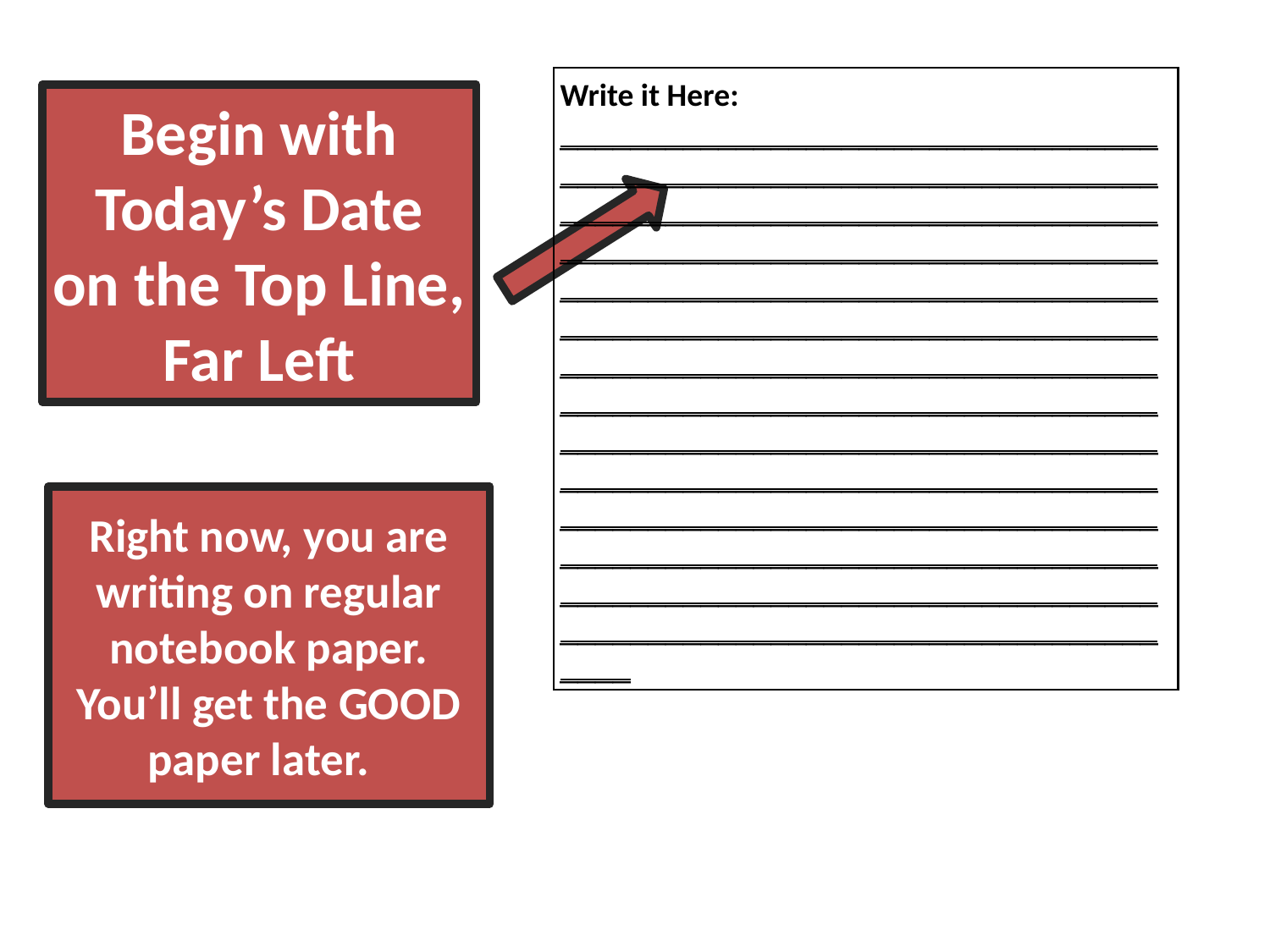

Write it Here: ________________________________________________________________________________________________________________________________________________________________________________________________________________________________________________________________________________________________________________________________________________________________________________________________________________________________________________________________________________________________
# Begin with Today’s Date on the Top Line, Far Left

Right now, you are writing on regular notebook paper. You’ll get the GOOD paper later.